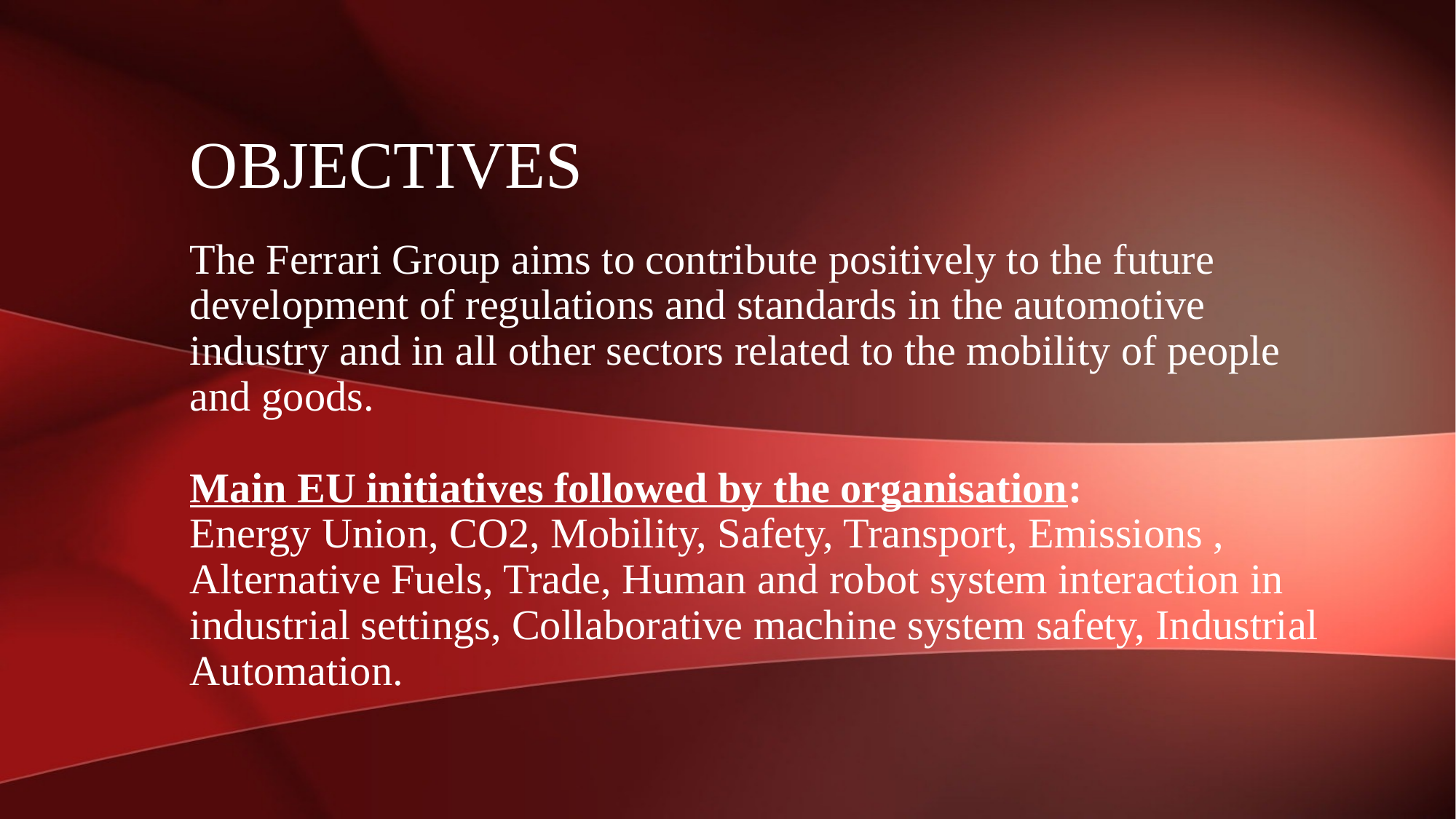

# Objectives
The Ferrari Group aims to contribute positively to the future development of regulations and standards in the automotive industry and in all other sectors related to the mobility of people and goods.

Main EU initiatives followed by the organisation:
Energy Union, CO2, Mobility, Safety, Transport, Emissions , Alternative Fuels, Trade, Human and robot system interaction in industrial settings, Collaborative machine system safety, Industrial Automation.